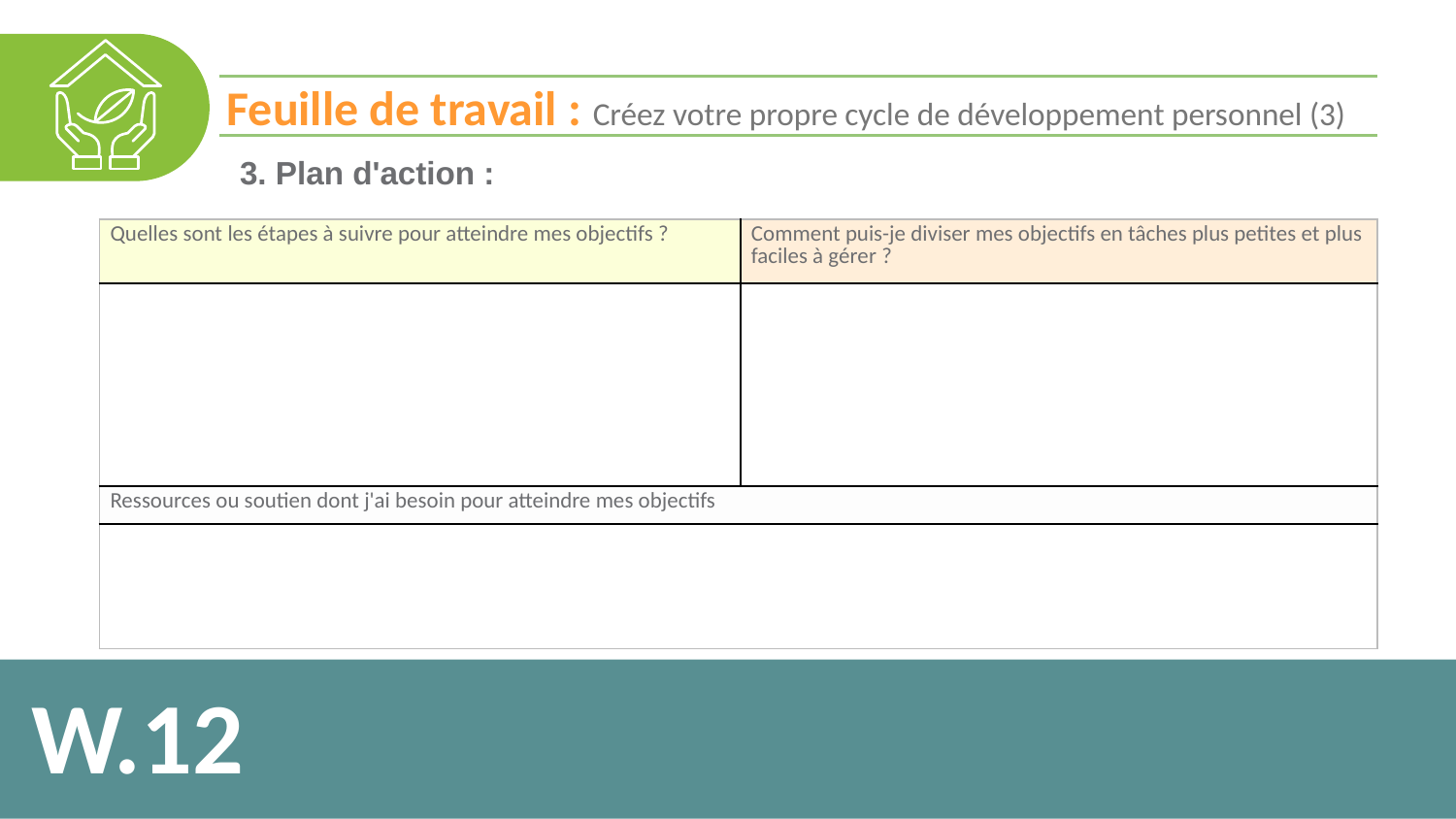

Feuille de travail : Créez votre propre cycle de développement personnel (3)

3. Plan d'action :

| Quelles sont les étapes à suivre pour atteindre mes objectifs ? | Comment puis-je diviser mes objectifs en tâches plus petites et plus faciles à gérer ? |
| --- | --- |
|  |  |
| Ressources ou soutien dont j'ai besoin pour atteindre mes objectifs |  |
|  |  |

W.12